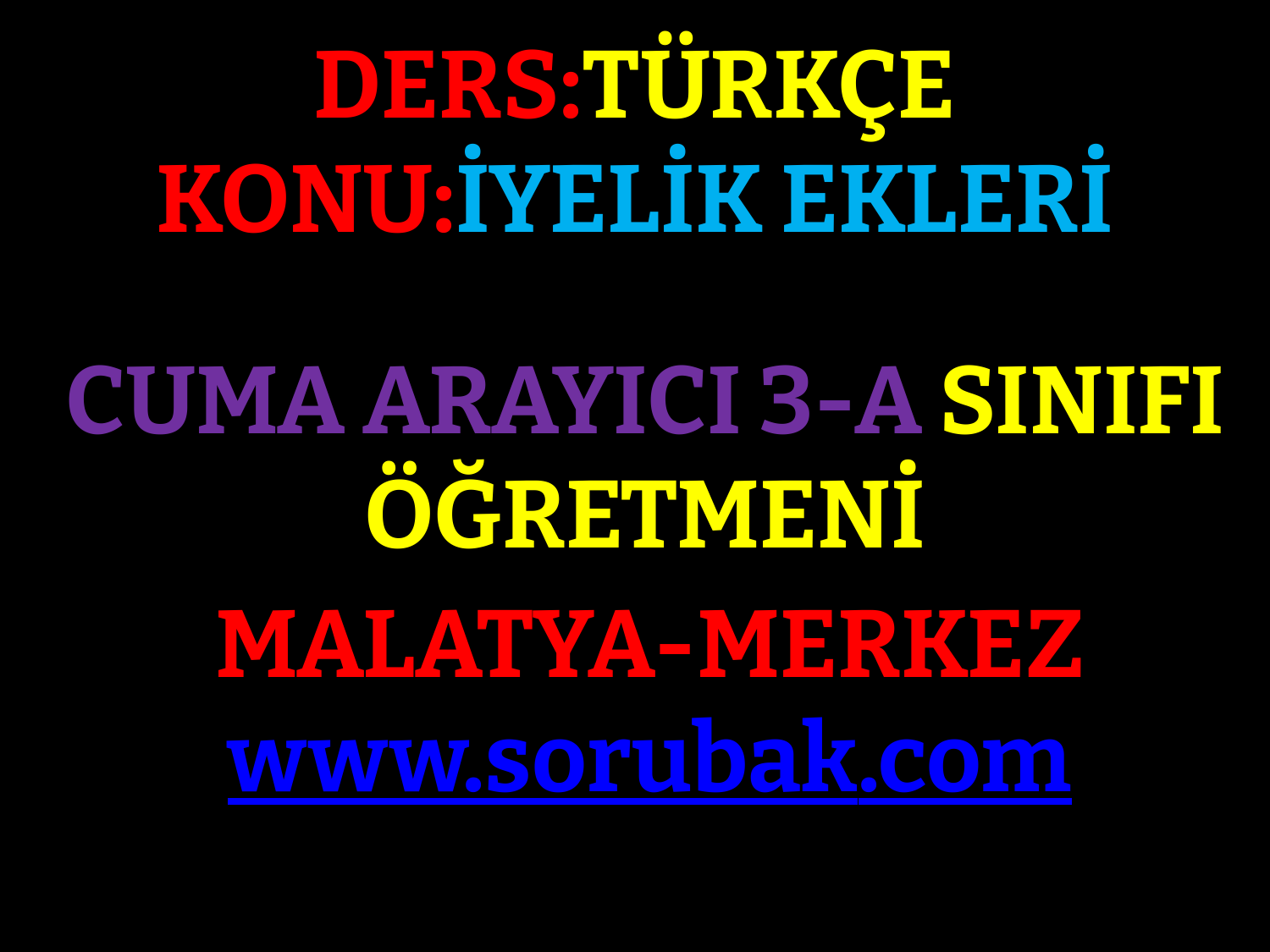

DERS:TÜRKÇE
KONU:İYELİK EKLERİ
#
CUMA ARAYICI 3-A SINIFI ÖĞRETMENİ
MALATYA-MERKEZ
www.sorubak.com